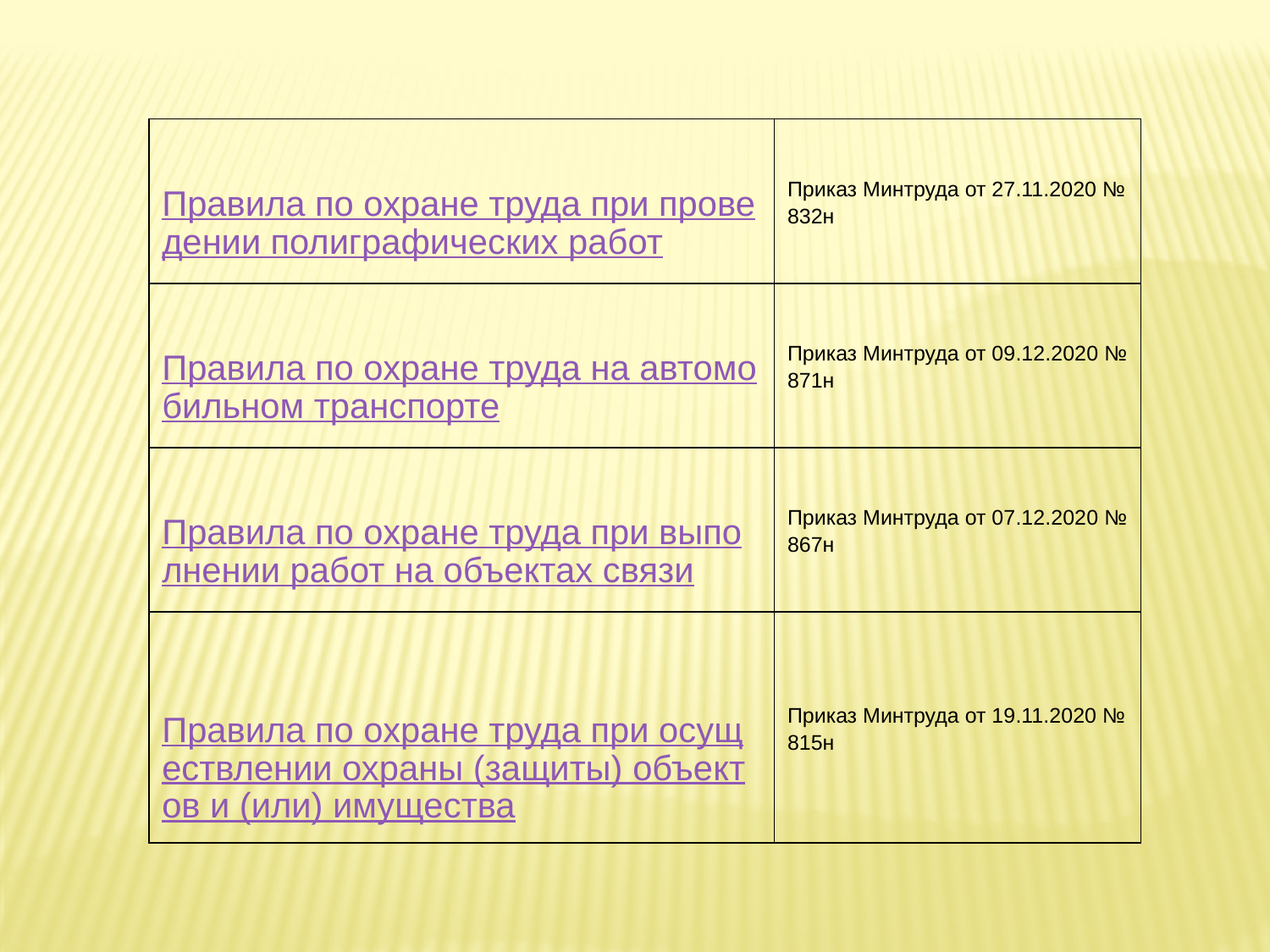

| Правила по охране труда при проведении полиграфических работ | Приказ Минтруда от 27.11.2020 № 832н |
| --- | --- |
| Правила по охране труда на автомобильном транспорте | Приказ Минтруда от 09.12.2020 № 871н |
| Правила по охране труда при выполнении работ на объектах связи | Приказ Минтруда от 07.12.2020 № 867н |
| Правила по охране труда при осуществлении охраны (защиты) объектов и (или) имущества | Приказ Минтруда от 19.11.2020 № 815н |